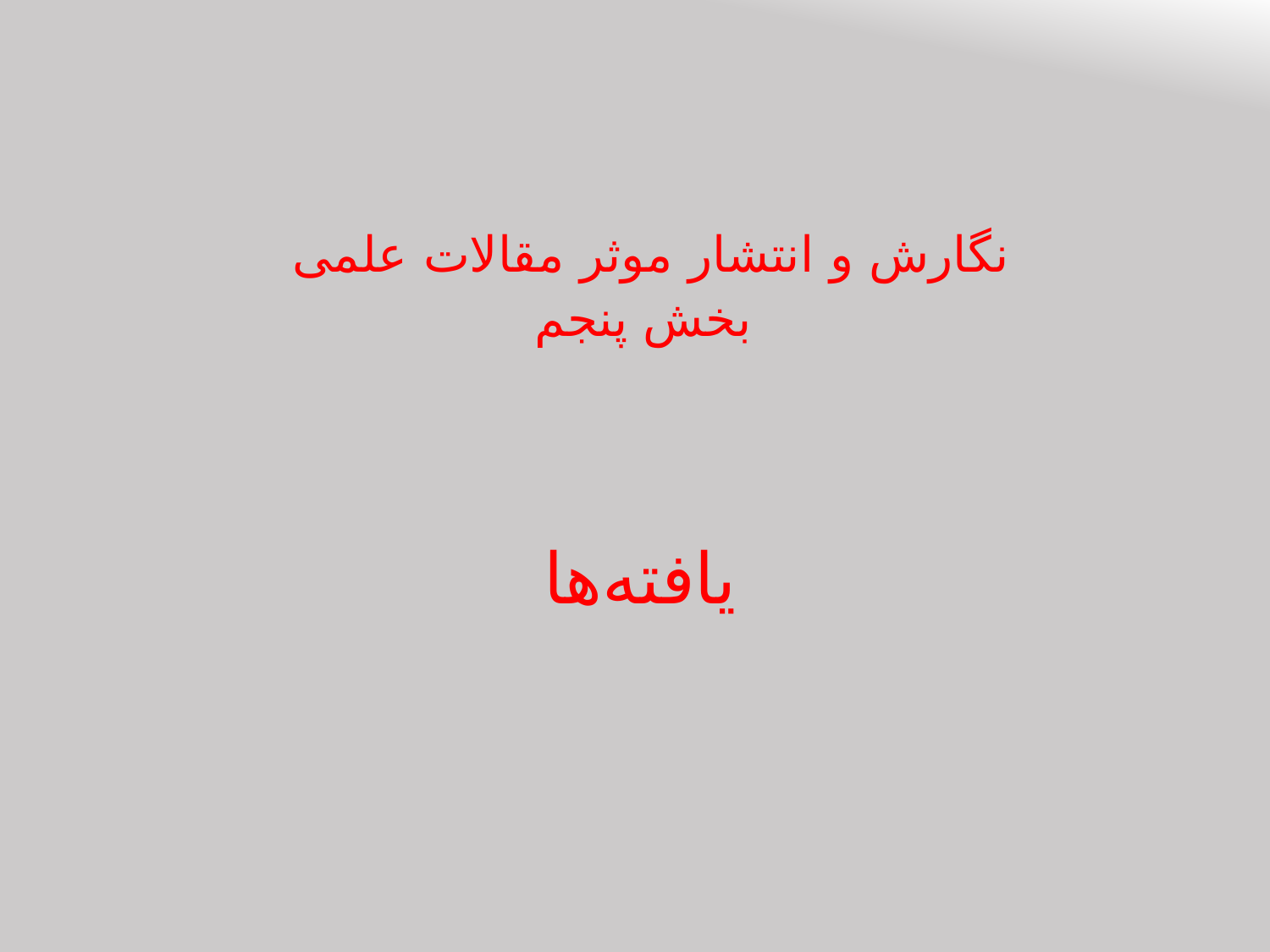

نگارش و انتشار موثر مقالات علمی
بخش پنجم
# یافته‌ها